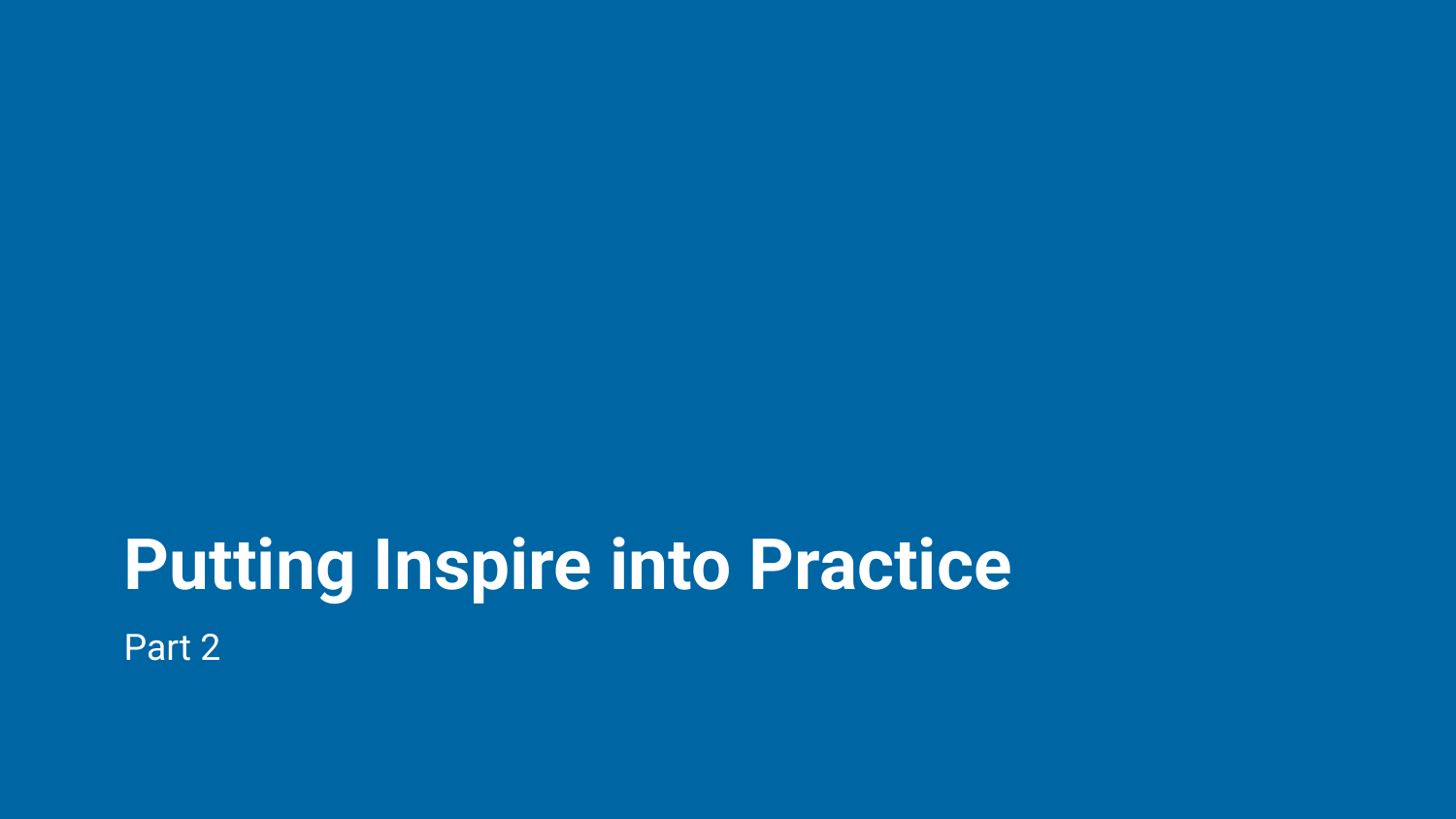

# Putting Inspire into Practice
Part 2